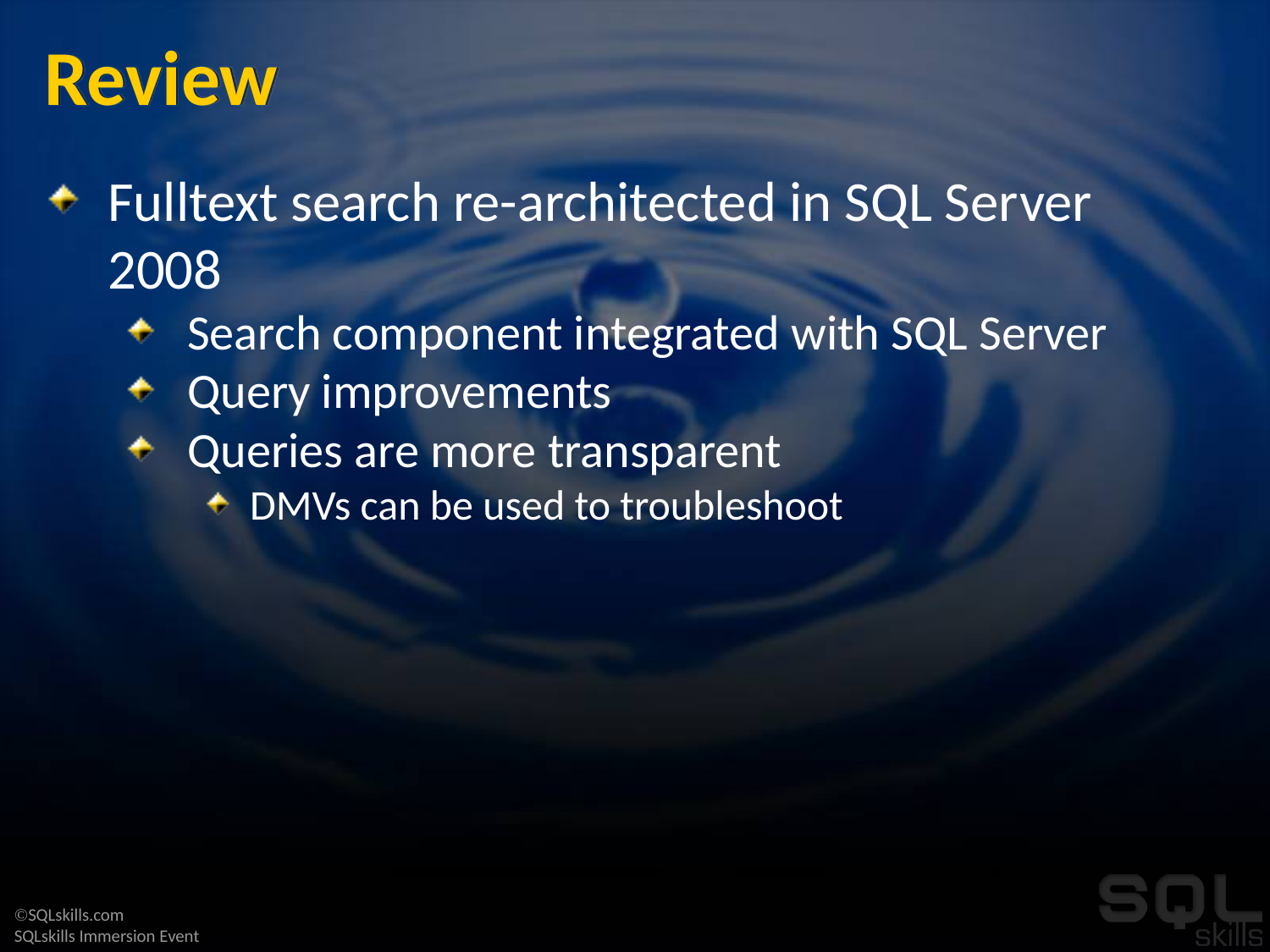

# Review
Fulltext search re-architected in SQL Server 2008
Search component integrated with SQL Server
Query improvements
Queries are more transparent
DMVs can be used to troubleshoot